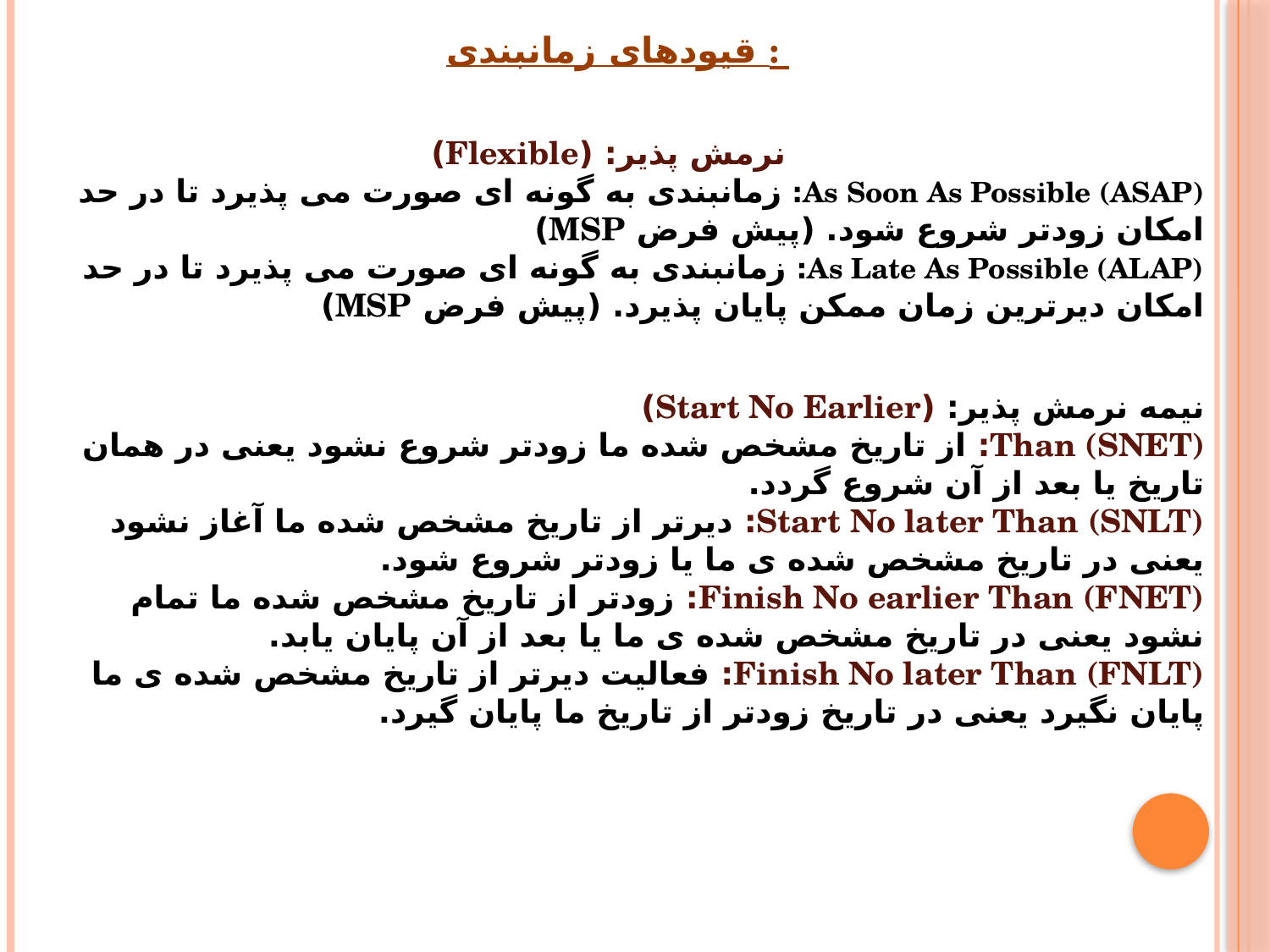

# قیودهای زمانبندی :
نرمش پذیر: (Flexible)
As Soon As Possible (ASAP): زمانبندی به گونه ای صورت می پذیرد تا در حد امکان زودتر شروع شود. (پیش فرض MSP)
As Late As Possible (ALAP): زمانبندی به گونه ای صورت می پذیرد تا در حد امکان دیرترین زمان ممکن پایان پذیرد. (پیش فرض MSP)

نیمه نرمش پذیر: (Start No Earlier)
Than (SNET): از تاریخ مشخص شده ما زودتر شروع نشود یعنی در همان تاریخ یا بعد از آن شروع گردد.
Start No later Than (SNLT): دیرتر از تاریخ مشخص شده ما آغاز نشود یعنی در تاریخ مشخص شده ی ما یا زودتر شروع شود.
Finish No earlier Than (FNET): زودتر از تاریخ مشخص شده ما تمام نشود یعنی در تاریخ مشخص شده ی ما یا بعد از آن پایان یابد.
Finish No later Than (FNLT): فعالیت دیرتر از تاریخ مشخص شده ی ما پایان نگیرد یعنی در تاریخ زودتر از تاریخ ما پایان گیرد.